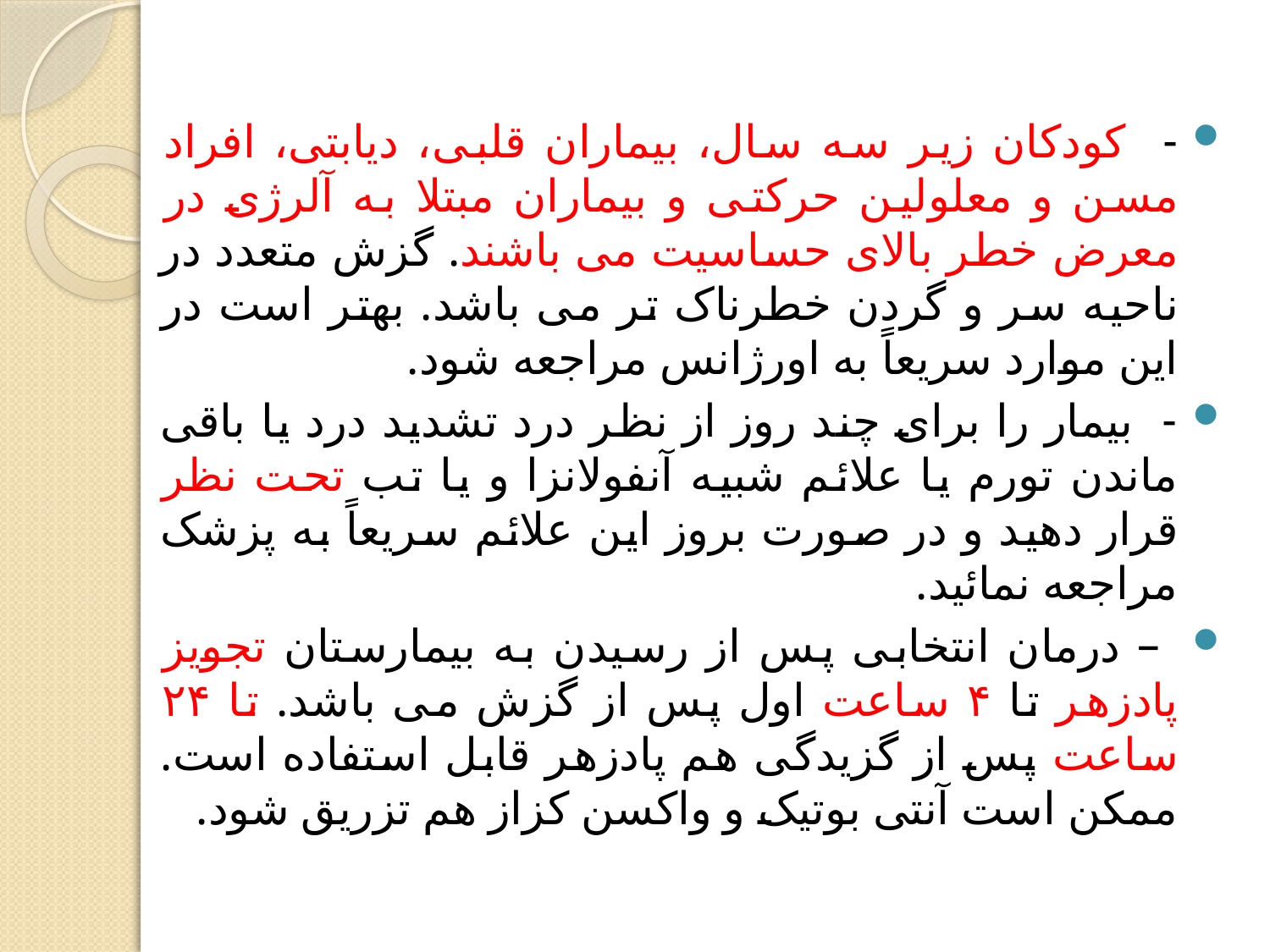

-  کودکان زیر سه سال، بیماران قلبی، دیابتی، افراد مسن و معلولین حرکتی و بیماران مبتلا به آلرژی در معرض خطر بالای حساسیت می باشند. گزش متعدد در ناحیه سر و گردن خطرناک تر می باشد. بهتر است در این موارد سریعاً به اورژانس مراجعه شود.
-  بیمار را برای چند روز از نظر درد تشدید درد یا باقی ماندن تورم یا علائم شبیه آنفولانزا و یا تب تحت نظر قرار دهید و در صورت بروز این علائم سریعاً به پزشک مراجعه نمائید.
 – درمان انتخابی پس از رسیدن به بیمارستان تجویز پادزهر تا ۴ ساعت اول پس از گزش می باشد. تا ۲۴ ساعت پس از گزیدگی هم پادزهر قابل استفاده است. ممکن است آنتی بوتیک و واکسن کزاز هم تزریق شود.